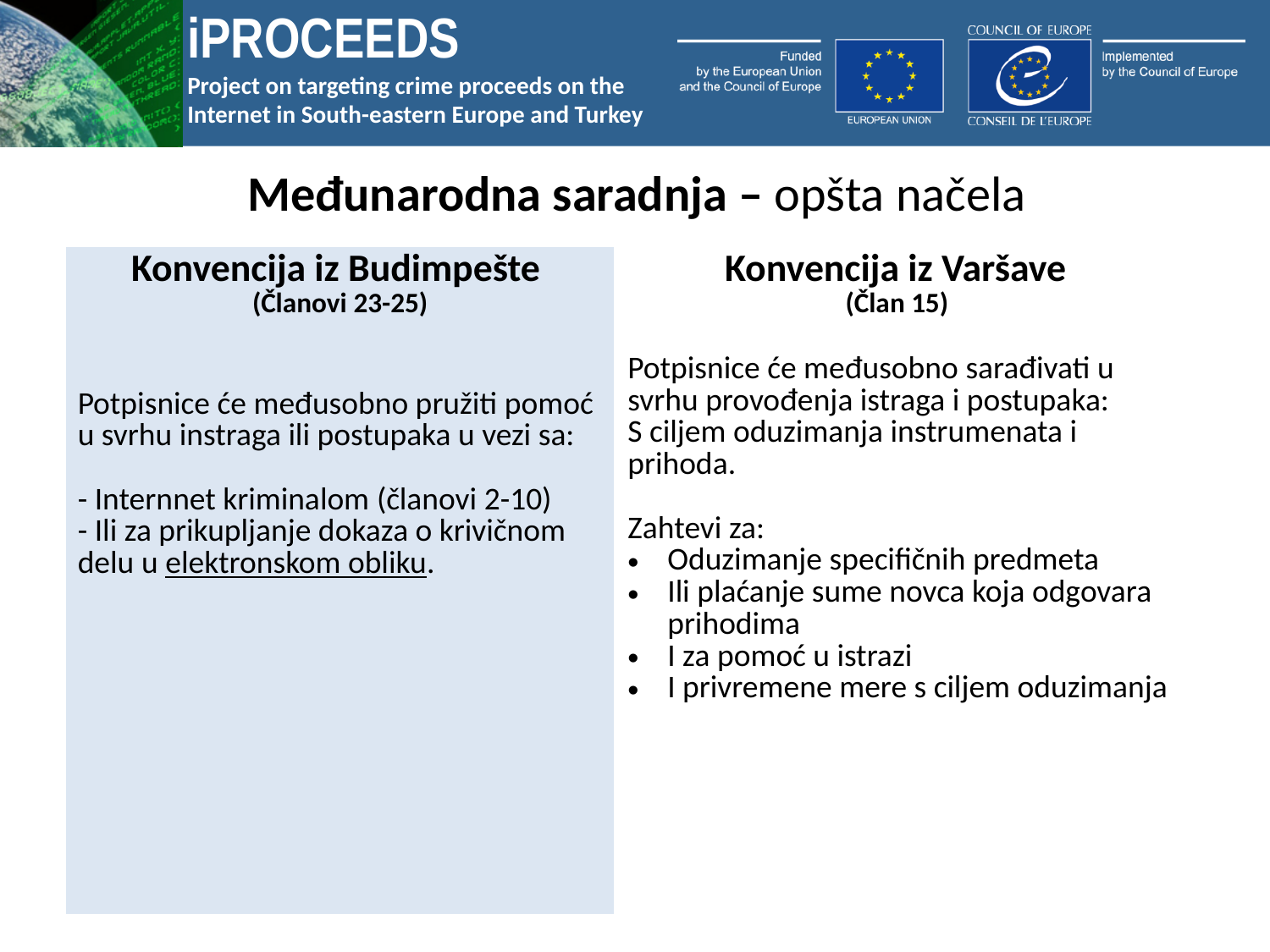

# Međunarodna saradnja – opšta načela
| Konvencija iz Budimpešte (Članovi 23-25) Potpisnice će međusobno pružiti pomoć u svrhu instraga ili postupaka u vezi sa: - Internnet kriminalom (članovi 2-10) - Ili za prikupljanje dokaza o krivičnom delu u elektronskom obliku. | Konvencija iz Varšave (Član 15) Potpisnice će međusobno sarađivati u svrhu provođenja istraga i postupaka: S ciljem oduzimanja instrumenata i prihoda. Zahtevi za: Oduzimanje specifičnih predmeta Ili plaćanje sume novca koja odgovara prihodima I za pomoć u istrazi I privremene mere s ciljem oduzimanja |
| --- | --- |